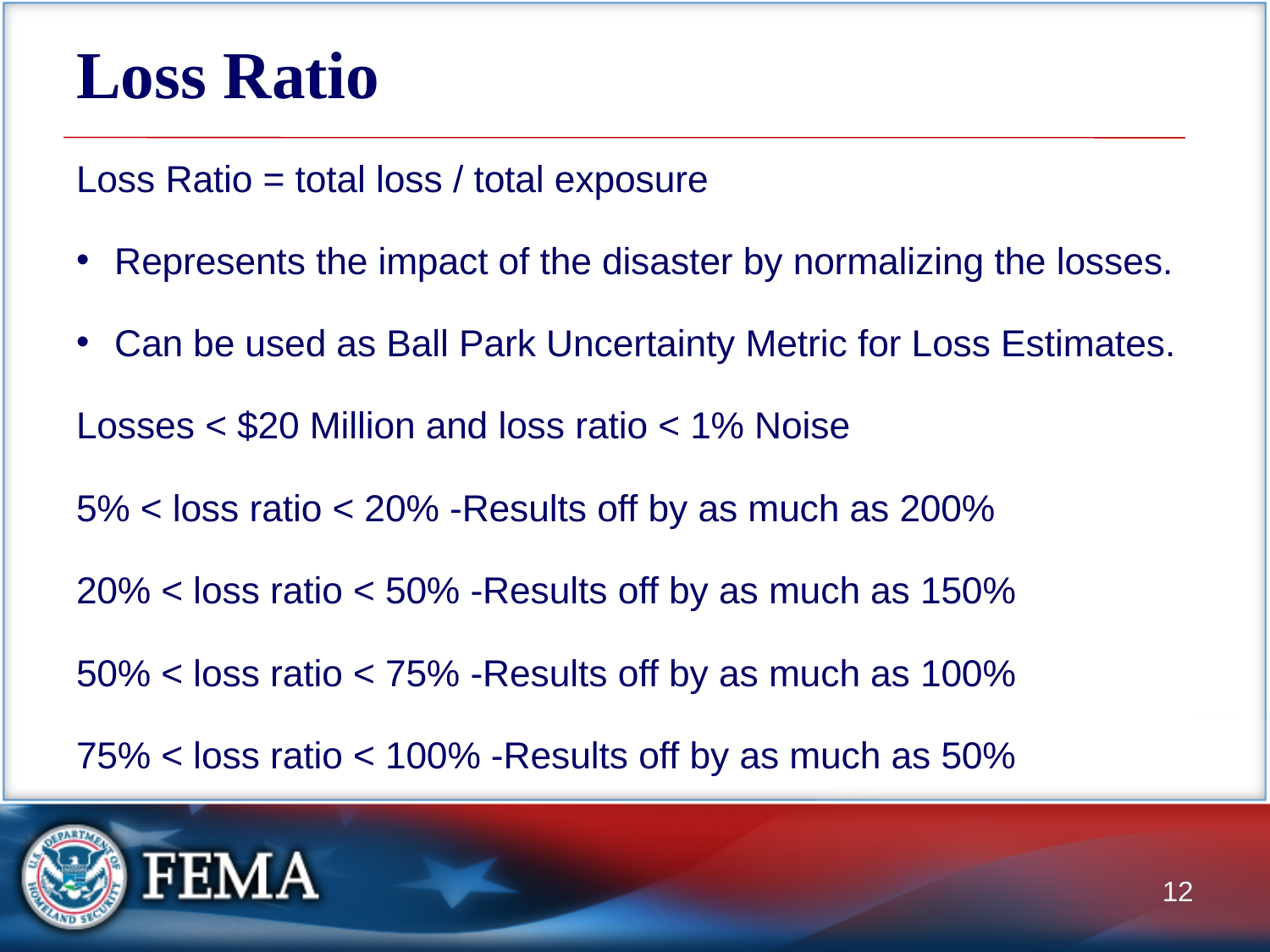

# Loss Ratio
Loss Ratio = total loss / total exposure
Represents the impact of the disaster by normalizing the losses.
Can be used as Ball Park Uncertainty Metric for Loss Estimates.
Losses < $20 Million and loss ratio < 1% Noise
5% < loss ratio < 20% -Results off by as much as 200%
20% < loss ratio < 50% -Results off by as much as 150%
50% < loss ratio < 75% -Results off by as much as 100%
75% < loss ratio < 100% -Results off by as much as 50%
12